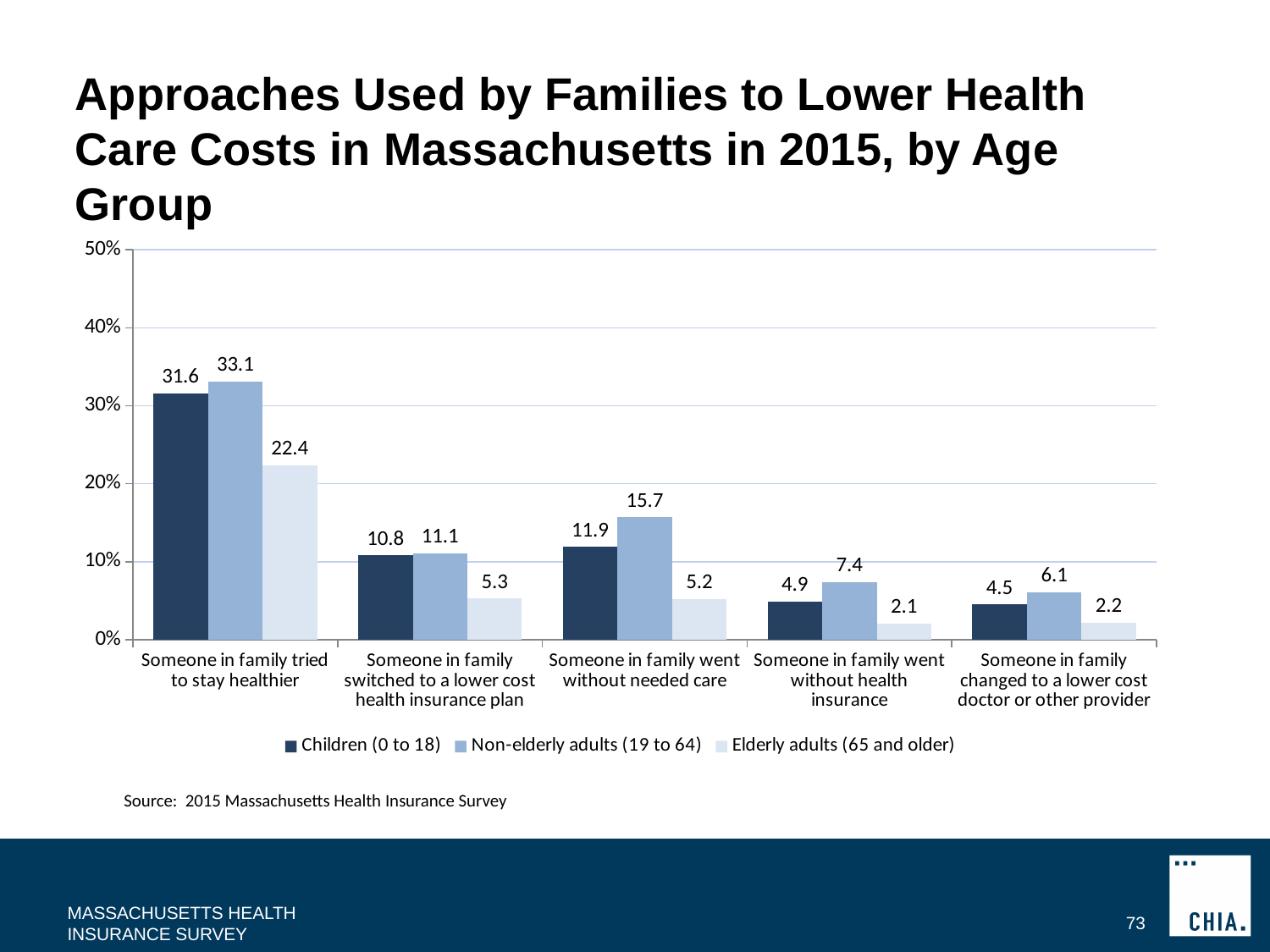

# Approaches Used by Families to Lower Health Care Costs in Massachusetts in 2015, by Age Group

### Chart

| Category | Children (0 to 18) | Non-elderly adults (19 to 64) | Elderly adults (65 and older) |
|---|---|---|---|
| Someone in family tried to stay healthier | 31.6 | 33.1 | 22.4 |
| Someone in family switched to a lower cost health insurance plan | 10.8 | 11.1 | 5.3 |
| Someone in family went without needed care | 11.9 | 15.7 | 5.2 |
| Someone in family went without health insurance | 4.9 | 7.4 | 2.1 |
| Someone in family changed to a lower cost doctor or other provider | 4.5 | 6.1 | 2.2 |
Source:  2015 Massachusetts Health Insurance Survey
MASSACHUSETTS HEALTH INSURANCE SURVEY
73